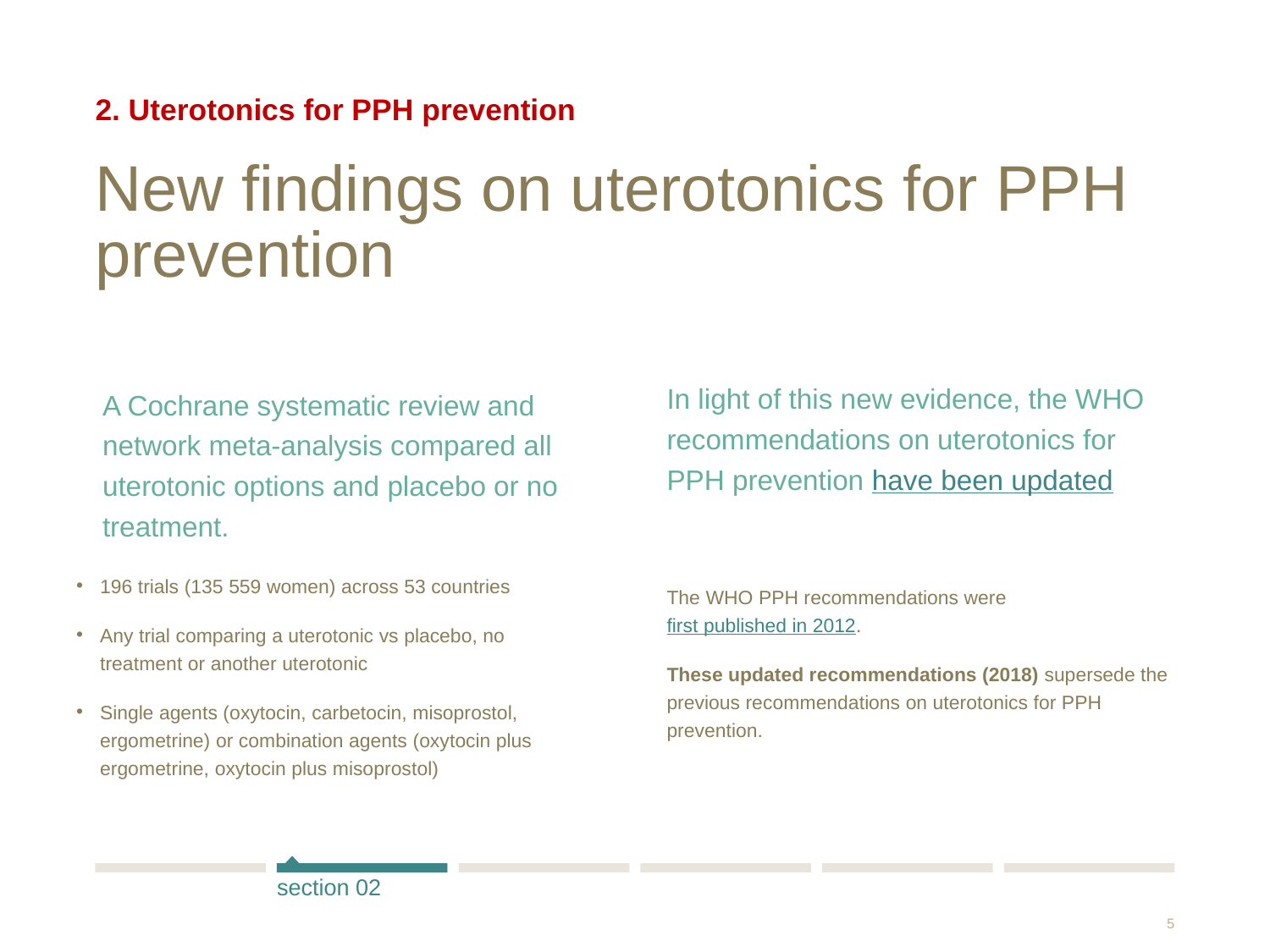

2. Uterotonics for PPH prevention
# New findings on uterotonics for PPH prevention
A Cochrane systematic review and network meta-analysis compared all uterotonic options and placebo or no treatment.
In light of this new evidence, the WHO recommendations on uterotonics for PPH prevention have been updated

The WHO PPH recommendations were first published in 2012.
These updated recommendations (2018) supersede the previous recommendations on uterotonics for PPH prevention.

196 trials (135 559 women) across 53 countries
Any trial comparing a uterotonic vs placebo, no treatment or another uterotonic
Single agents (oxytocin, carbetocin, misoprostol, ergometrine) or combination agents (oxytocin plus ergometrine, oxytocin plus misoprostol)

section 02